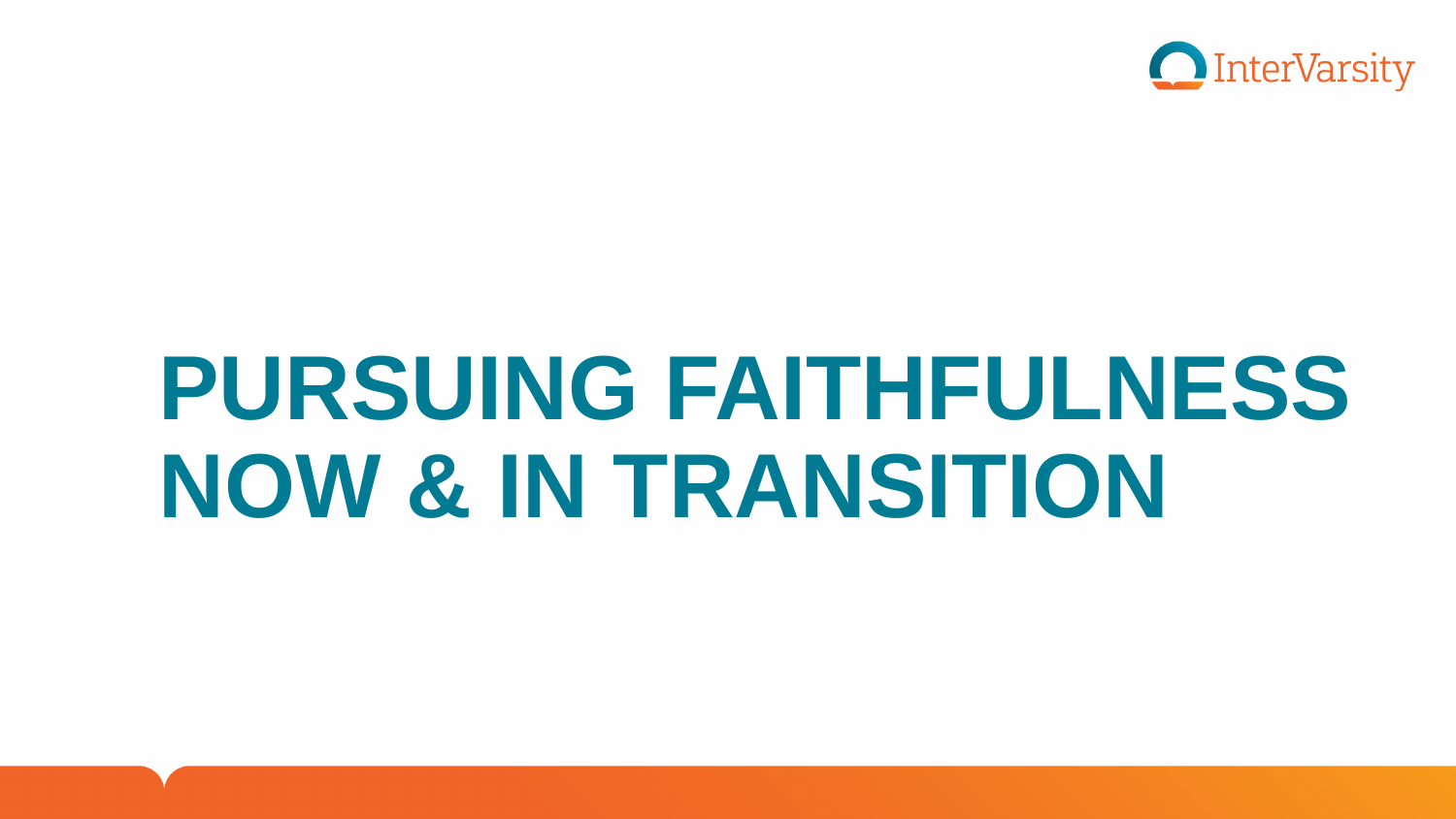

# PURSUING FAITHFULNESS NOW & IN TRANSITION